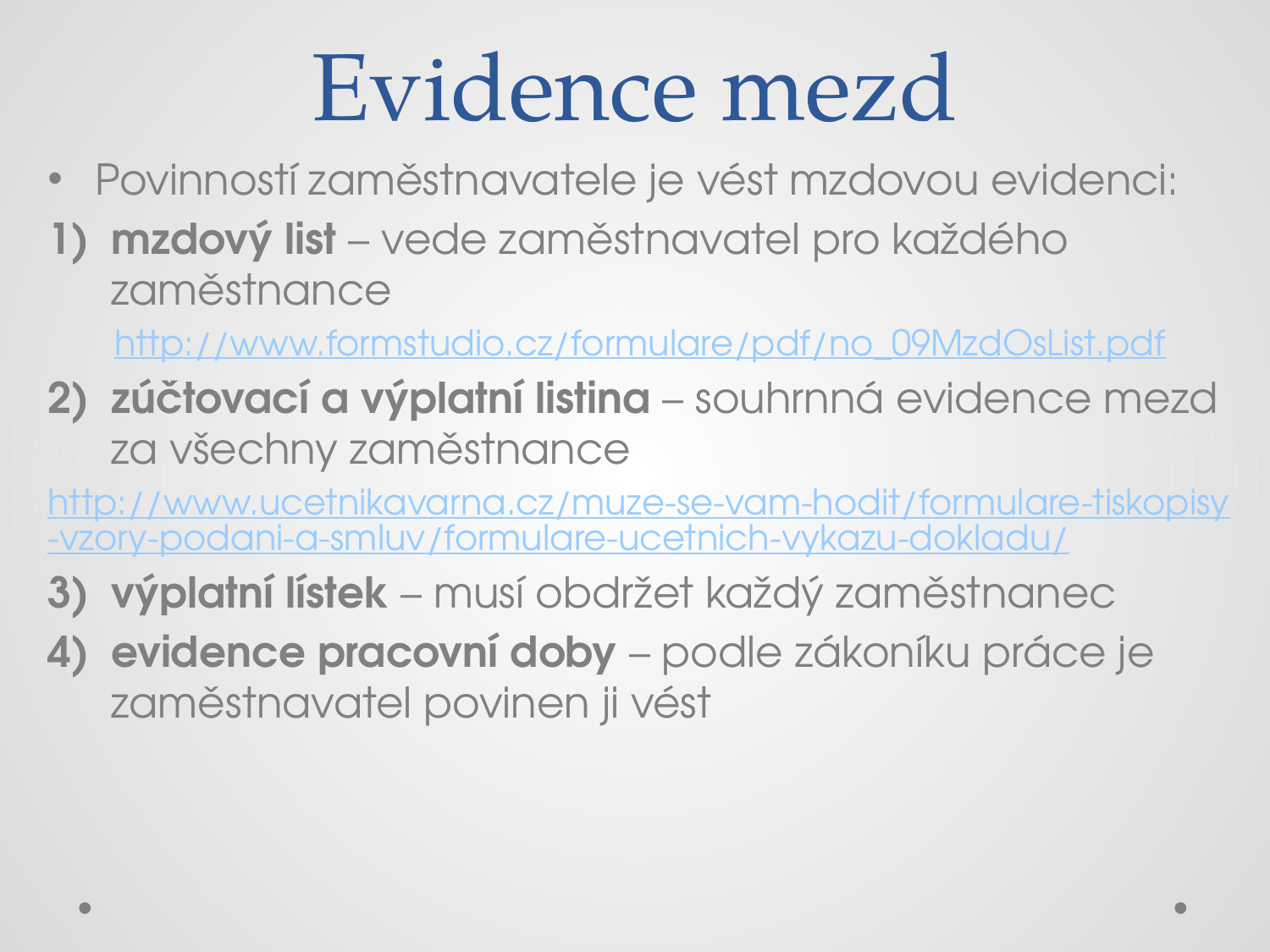

# Evidence mezd
Povinností zaměstnavatele je vést mzdovou evidenci:
mzdový list – vede zaměstnavatel pro každého zaměstnance
http://www.formstudio.cz/formulare/pdf/no_09MzdOsList.pdf
zúčtovací a výplatní listina – souhrnná evidence mezd za všechny zaměstnance
http://www.ucetnikavarna.cz/muze-se-vam-hodit/formulare-tiskopisy-vzory-podani-a-smluv/formulare-ucetnich-vykazu-dokladu/
výplatní lístek – musí obdržet každý zaměstnanec
evidence pracovní doby – podle zákoníku práce je zaměstnavatel povinen ji vést